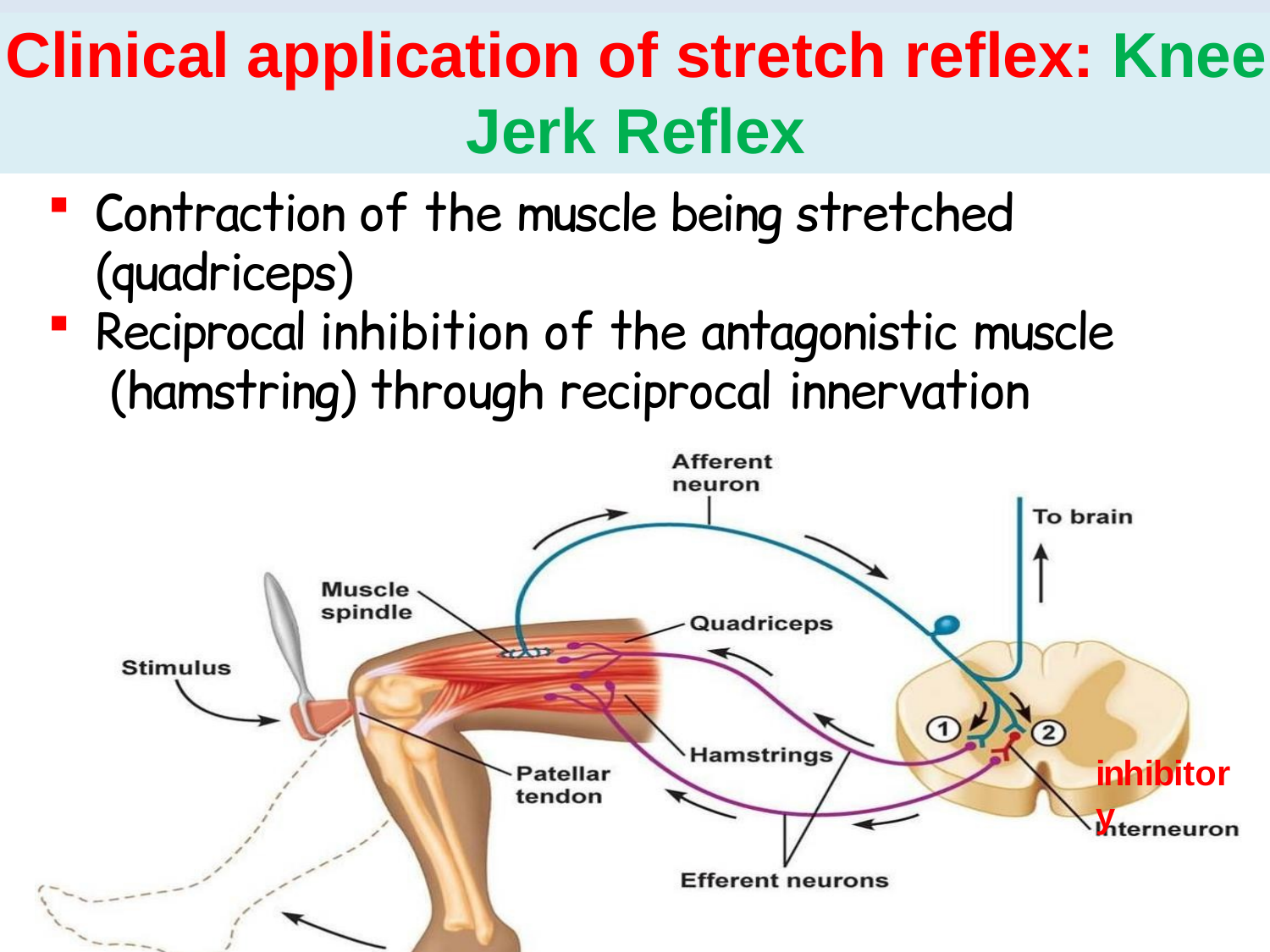

# Clinical application of stretch reflex: Knee Jerk Reflex
Contraction of the muscle being stretched (quadriceps)
Reciprocal inhibition of the antagonistic muscle  (hamstring) through reciprocal innervation

inhibitory